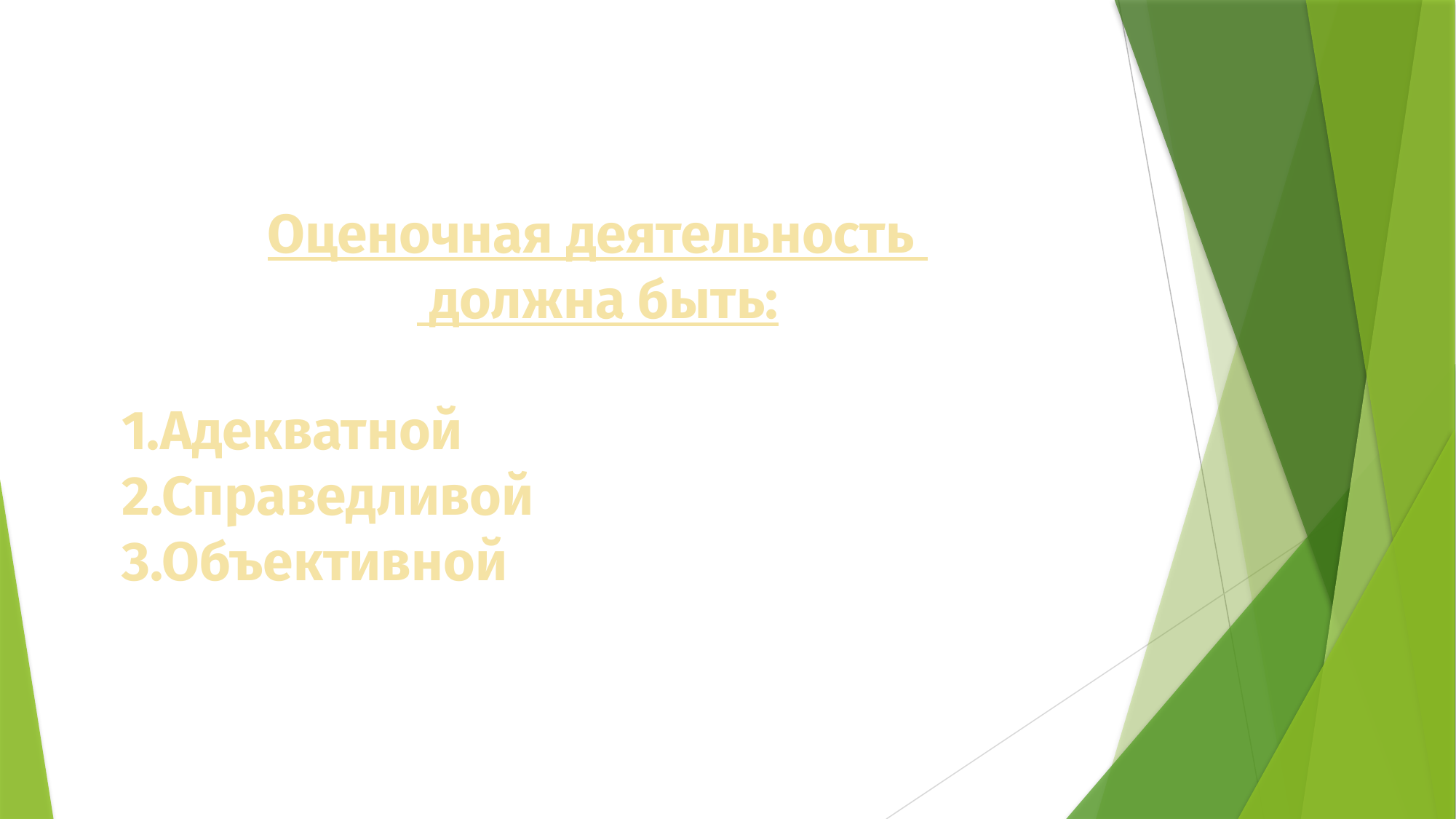

Оценочная деятельность
 должна быть:

1.Адекватной
2.Справедливой
3.Объективной